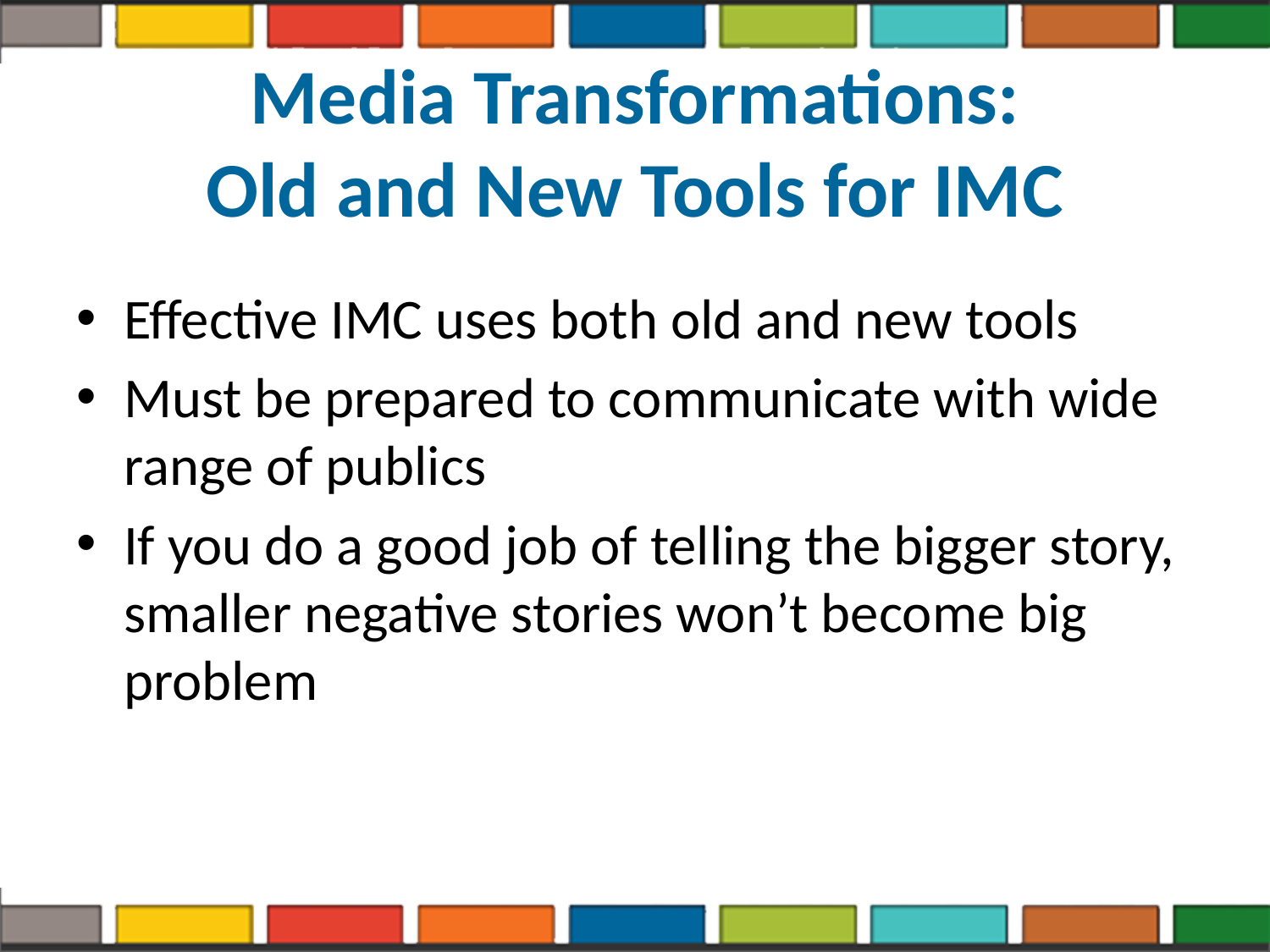

# Media Transformations: Old and New Tools for IMC
Effective IMC uses both old and new tools
Must be prepared to communicate with wide range of publics
If you do a good job of telling the bigger story, smaller negative stories won’t become big problem